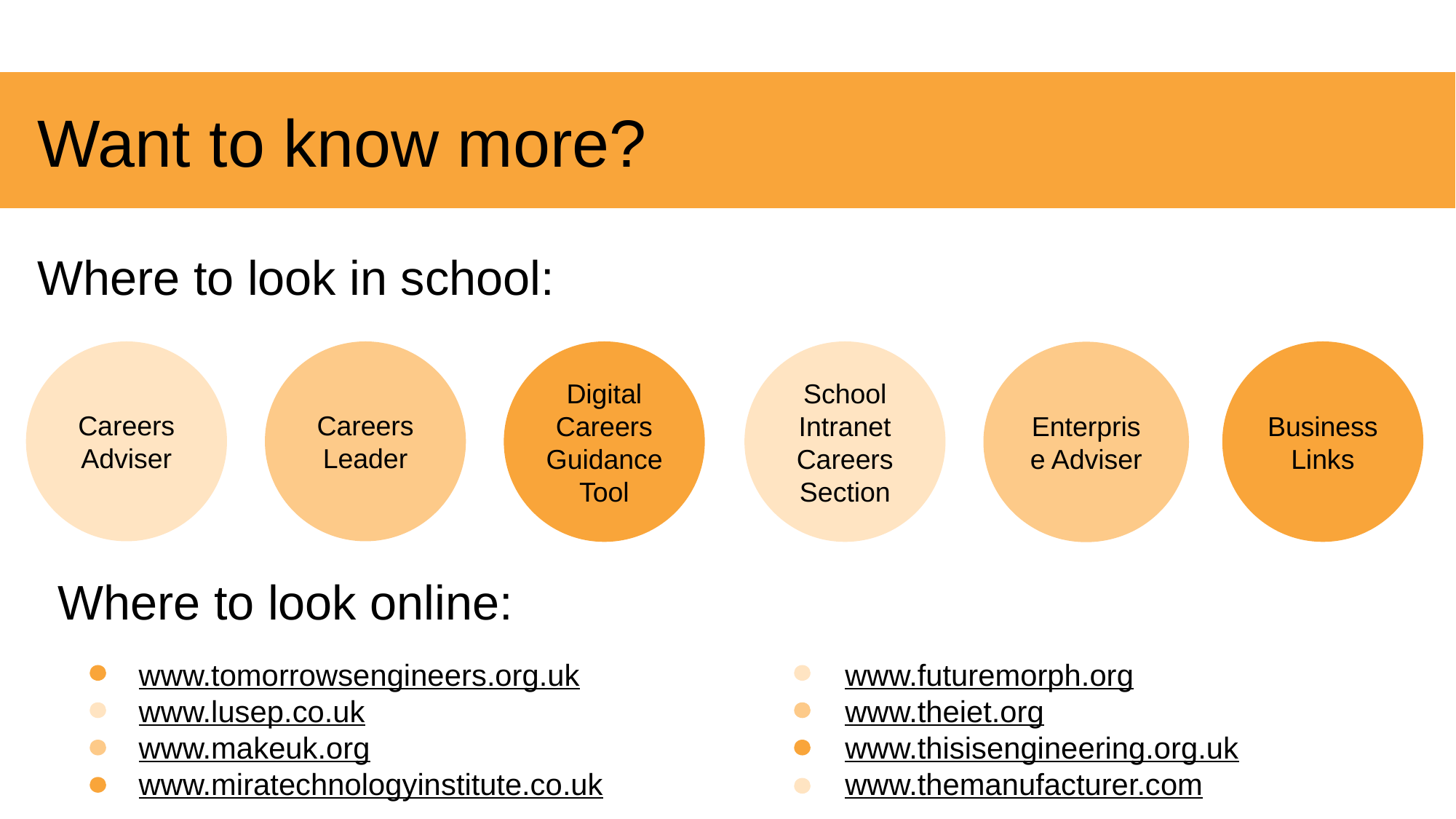

# Want to know more?
Where to look in school:
Careers Adviser
Careers Leader
School Intranet Careers Section
Business Links
Digital Careers Guidance Tool
Enterprise Adviser
Where to look online:
www.tomorrowsengineers.org.uk
www.lusep.co.uk
www.makeuk.org
www.miratechnologyinstitute.co.uk

www.futuremorph.org
www.theiet.org
www.thisisengineering.org.uk
www.themanufacturer.com